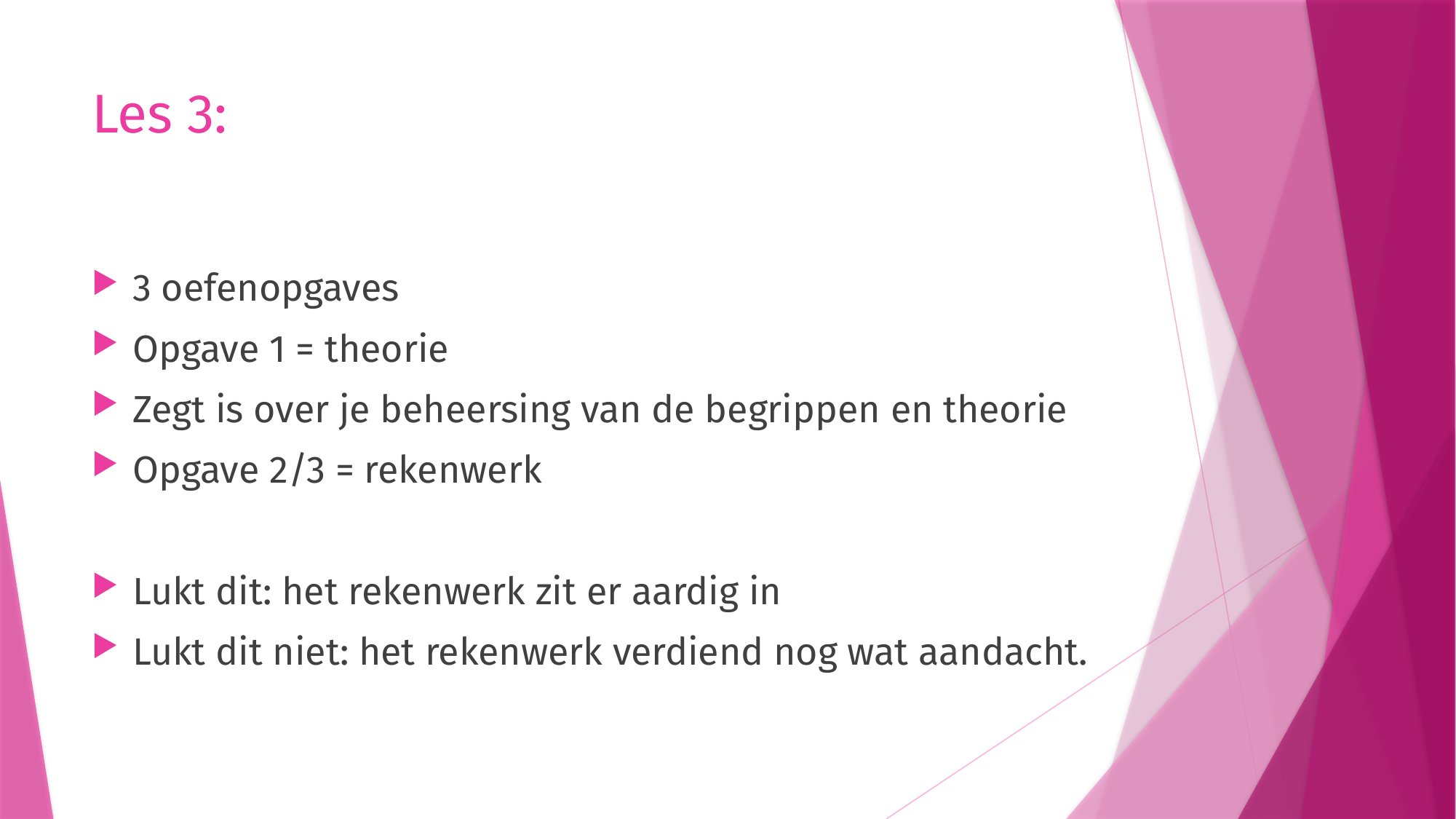

# Les 3:
3 oefenopgaves
Opgave 1 = theorie
Zegt is over je beheersing van de begrippen en theorie
Opgave 2/3 = rekenwerk

Lukt dit: het rekenwerk zit er aardig in
Lukt dit niet: het rekenwerk verdiend nog wat aandacht.